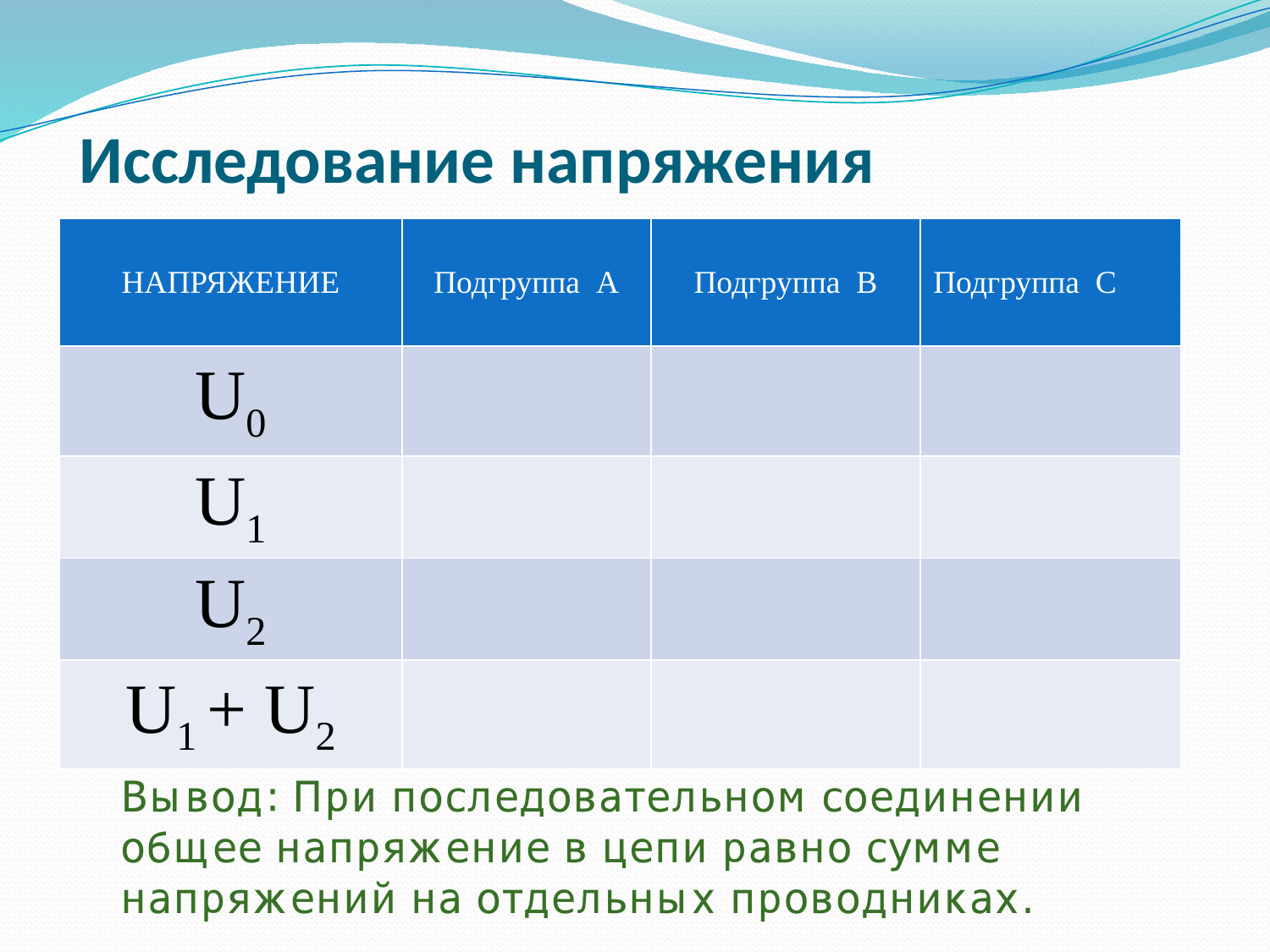

# Исследование напряжения
| НАПРЯЖЕНИЕ | Подгруппа А | Подгруппа В | Подгруппа С |
| --- | --- | --- | --- |
| U0 |  |  |  |
| U1 |  |  |  |
| U2 |  |  |  |
| U1 + U2 |  |  |  |
Вывод: При последовательном соединении общее напряжение в цепи равно сумме напряжений на отдельных проводниках.